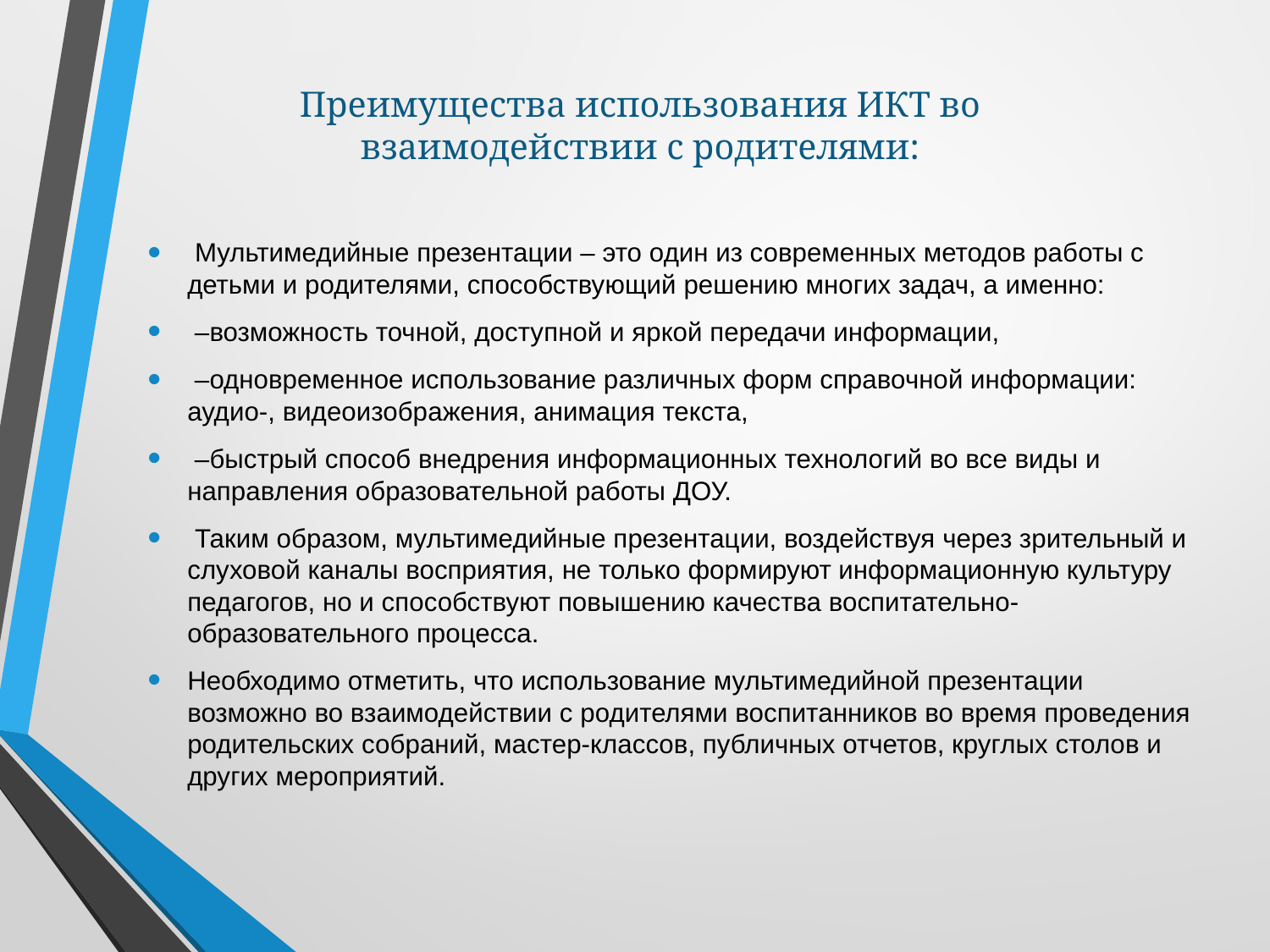

# Преимущества использования ИКТ во взаимодействии с родителями:
 Мультимедийные презентации – это один из современных методов работы с детьми и родителями, способствующий решению многих задач, а именно:
 –возможность точной, доступной и яркой передачи информации,
 –одновременное использование различных форм справочной информации: аудио-, видеоизображения, анимация текста,
 –быстрый способ внедрения информационных технологий во все виды и направления образовательной работы ДОУ.
 Таким образом, мультимедийные презентации, воздействуя через зрительный и слуховой каналы восприятия, не только формируют информационную культуру педагогов, но и способствуют повышению качества воспитательно-образовательного процесса.
Необходимо отметить, что использование мультимедийной презентации возможно во взаимодействии с родителями воспитанников во время проведения родительских собраний, мастер-классов, публичных отчетов, круглых столов и других мероприятий.